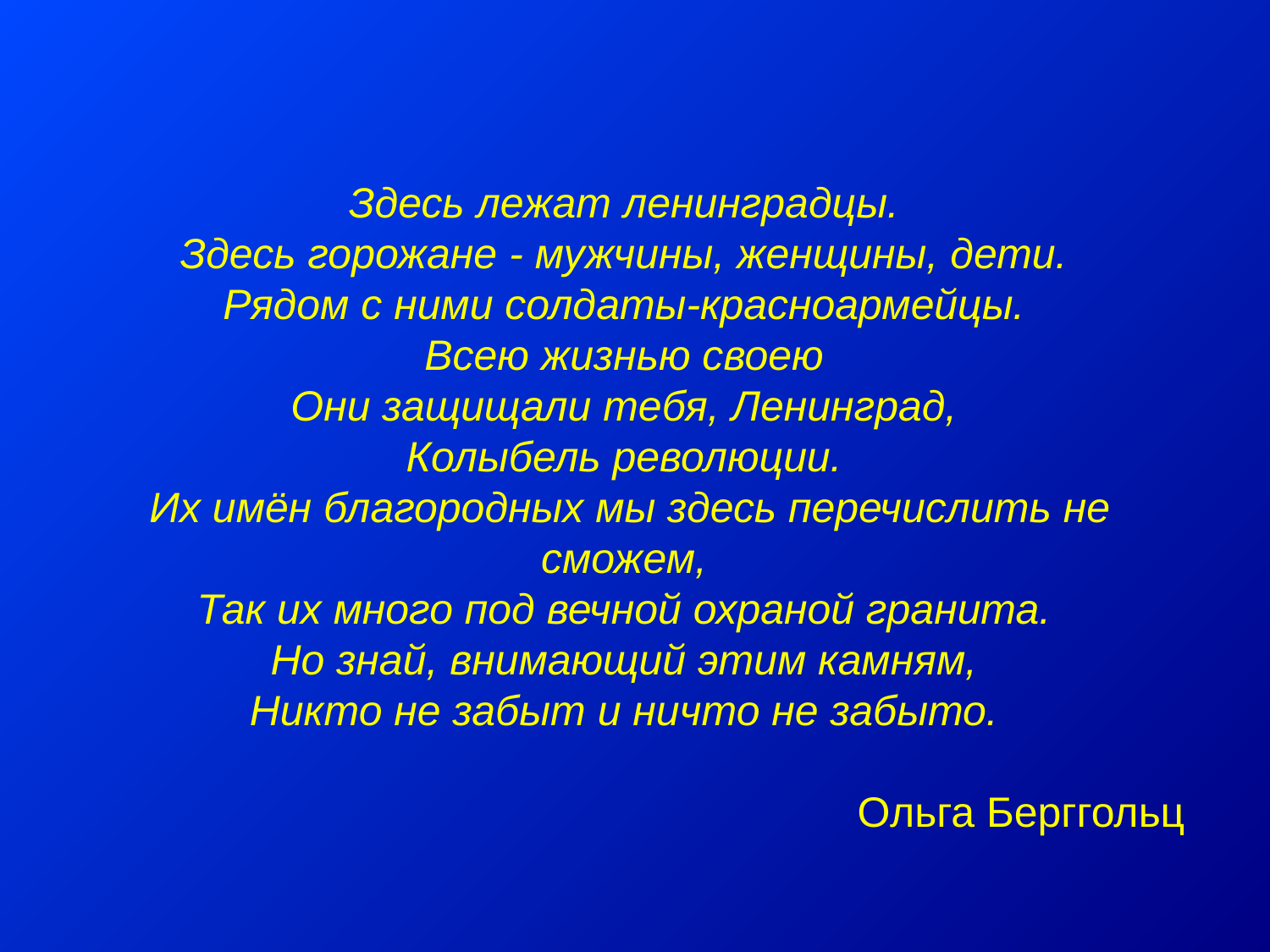

Здесь лежат ленинградцы.
Здесь горожане - мужчины, женщины, дети.
Рядом с ними солдаты-красноармейцы.
Всею жизнью своею
Они защищали тебя, Ленинград,
Колыбель революции.
Их имён благородных мы здесь перечислить не сможем,
Так их много под вечной охраной гранита.
Но знай, внимающий этим камням,
Никто не забыт и ничто не забыто.
                                                                  Ольга Берггольц